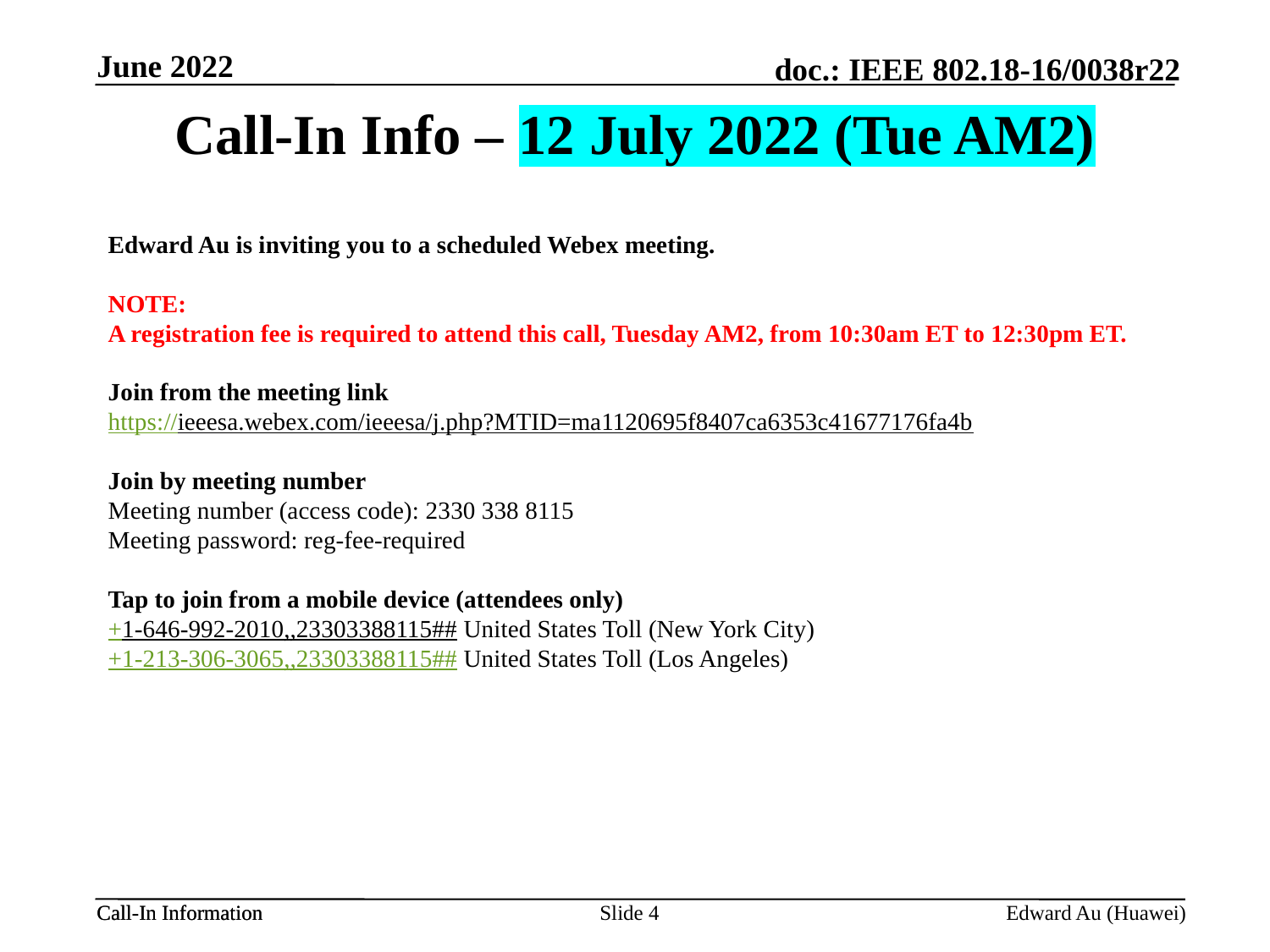

June 2022
# Call-In Info – 12 July 2022 (Tue AM2)
Edward Au is inviting you to a scheduled Webex meeting.

NOTE:
A registration fee is required to attend this call, Tuesday AM2, from 10:30am ET to 12:30pm ET.

Join from the meeting link
https://ieeesa.webex.com/ieeesa/j.php?MTID=ma1120695f8407ca6353c41677176fa4b

Join by meeting number
Meeting number (access code): 2330 338 8115
Meeting password: reg-fee-required

Tap to join from a mobile device (attendees only)
+1-646-992-2010,,23303388115## United States Toll (New York City)
+1-213-306-3065,,23303388115## United States Toll (Los Angeles)

Slide 4
Edward Au (Huawei)